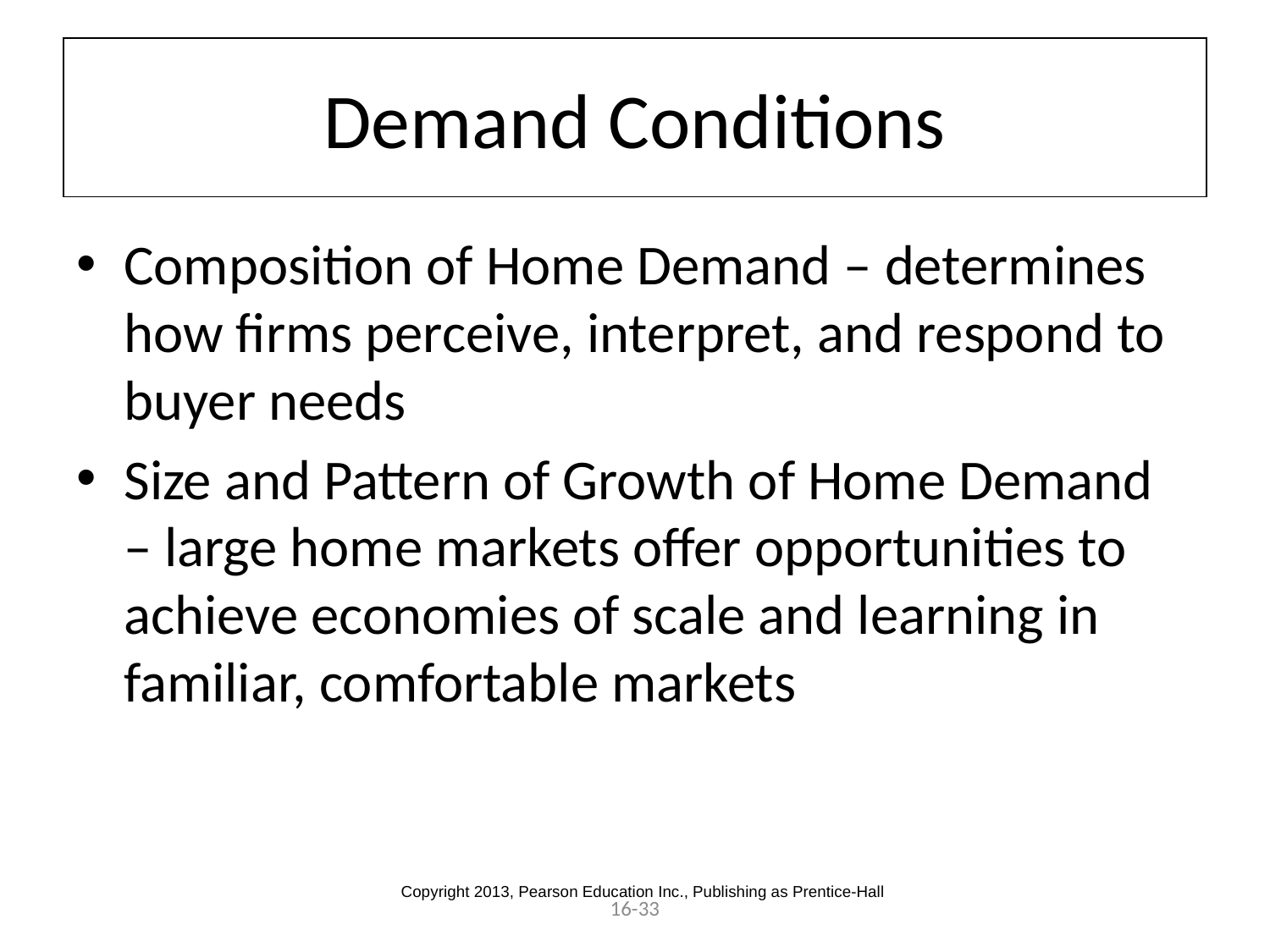

# Demand Conditions
Composition of Home Demand – determines how firms perceive, interpret, and respond to buyer needs
Size and Pattern of Growth of Home Demand – large home markets offer opportunities to achieve economies of scale and learning in familiar, comfortable markets
Copyright 2013, Pearson Education Inc., Publishing as Prentice-Hall

16-33